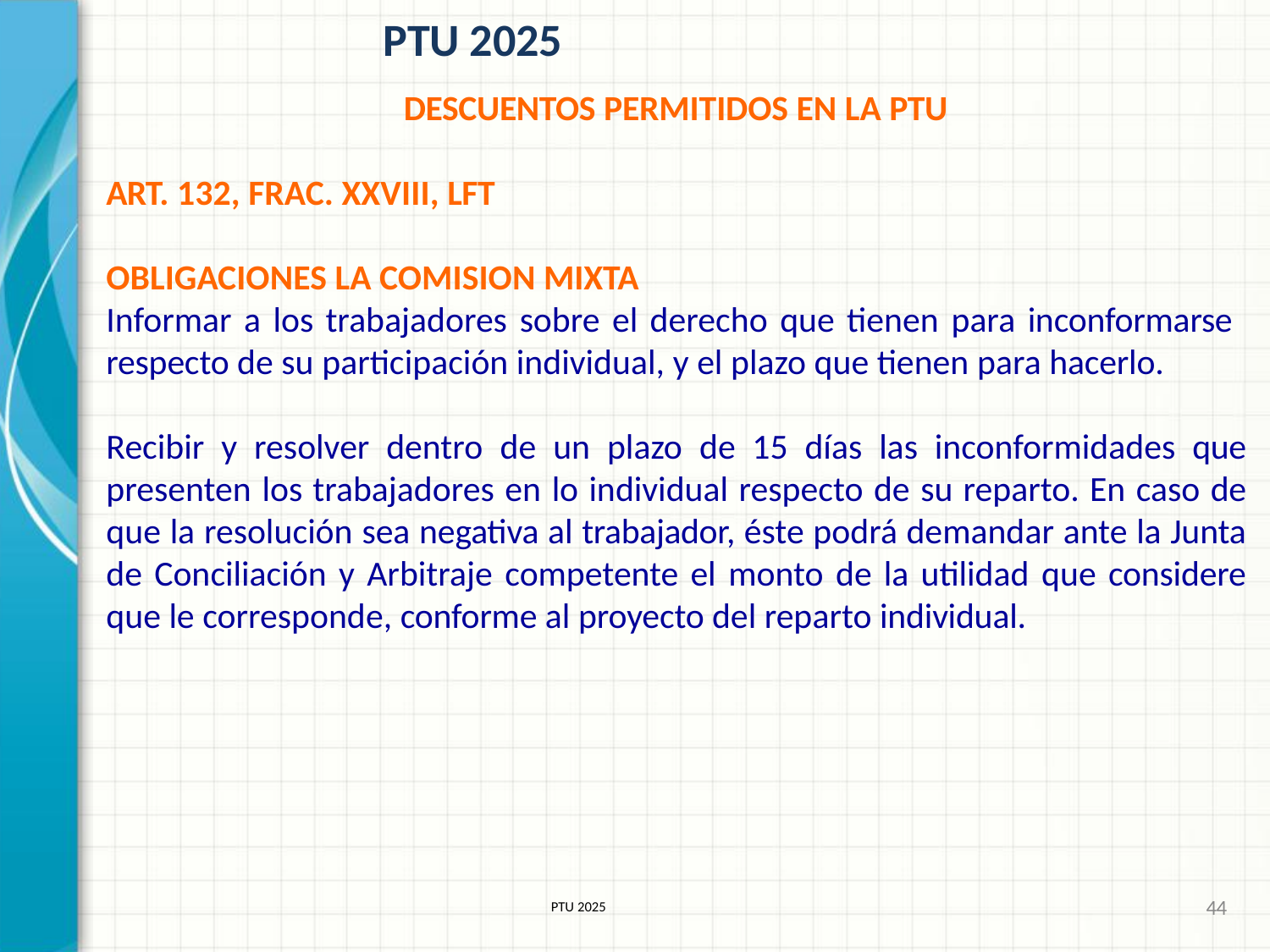

# PTU 2025
DESCUENTOS PERMITIDOS EN LA PTU
ART. 132, FRAC. XXVIII, LFT
OBLIGACIONES LA COMISION MIXTA
Informar a los trabajadores sobre el derecho que tienen para inconformarse
respecto de su participación individual, y el plazo que tienen para hacerlo.
Recibir y resolver dentro de un plazo de 15 días las inconformidades que presenten los trabajadores en lo individual respecto de su reparto. En caso de que la resolución sea negativa al trabajador, éste podrá demandar ante la Junta de Conciliación y Arbitraje competente el monto de la utilidad que considere que le corresponde, conforme al proyecto del reparto individual.
44
PTU 2025